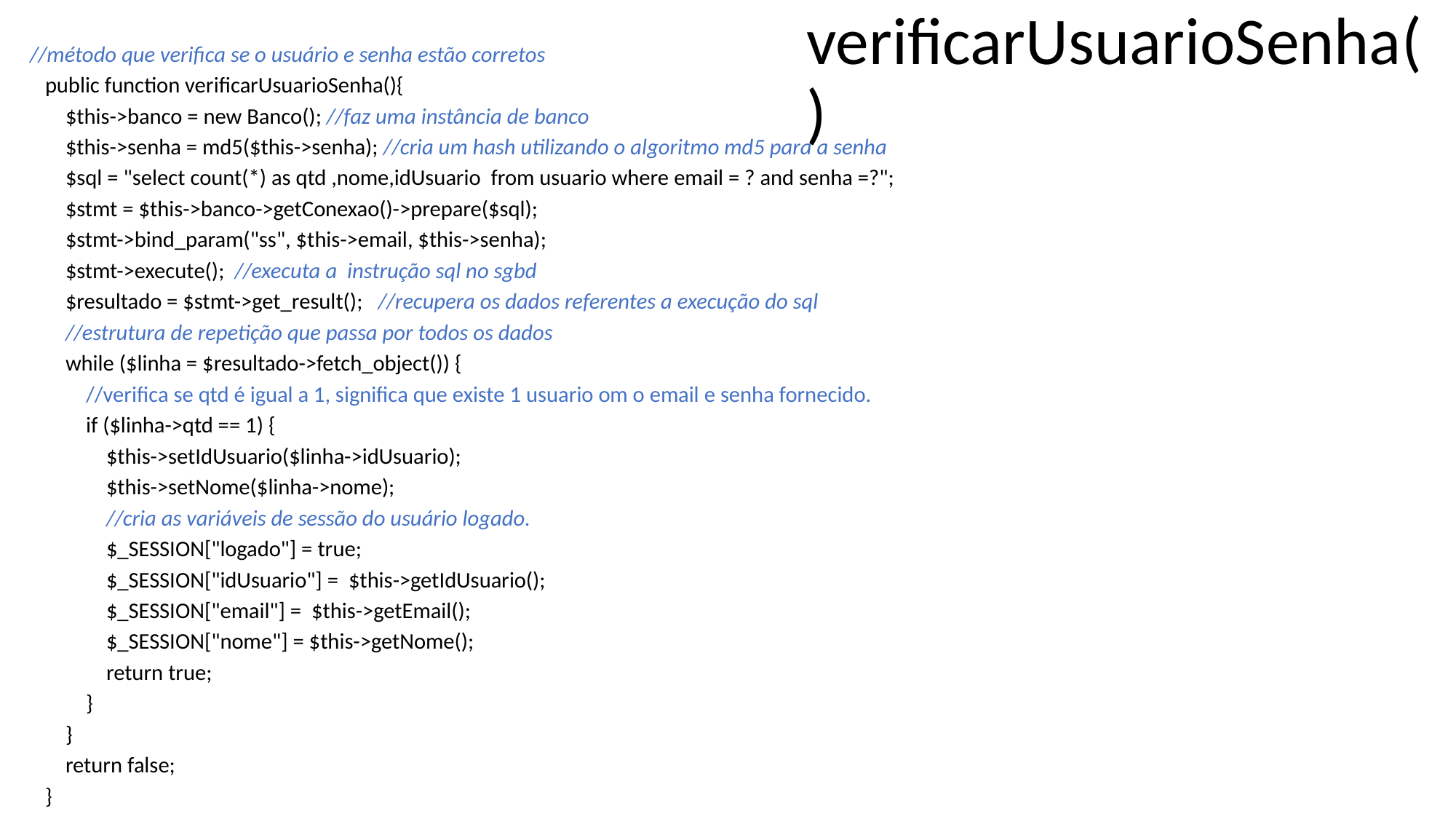

# verificarUsuarioSenha()
 //método que verifica se o usuário e senha estão corretos
    public function verificarUsuarioSenha(){
        $this->banco = new Banco(); //faz uma instância de banco
        $this->senha = md5($this->senha); //cria um hash utilizando o algoritmo md5 para a senha
        $sql = "select count(*) as qtd ,nome,idUsuario  from usuario where email = ? and senha =?";
        $stmt = $this->banco->getConexao()->prepare($sql);
        $stmt->bind_param("ss", $this->email, $this->senha);
        $stmt->execute();  //executa a  instrução sql no sgbd
        $resultado = $stmt->get_result();   //recupera os dados referentes a execução do sql
        //estrutura de repetição que passa por todos os dados
        while ($linha = $resultado->fetch_object()) {
            //verifica se qtd é igual a 1, significa que existe 1 usuario om o email e senha fornecido.
            if ($linha->qtd == 1) {
                $this->setIdUsuario($linha->idUsuario);
                $this->setNome($linha->nome);
                //cria as variáveis de sessão do usuário logado.
                $_SESSION["logado"] = true;
                $_SESSION["idUsuario"] =  $this->getIdUsuario();
                $_SESSION["email"] =  $this->getEmail();
                $_SESSION["nome"] = $this->getNome();
                return true;
            }
        }
        return false;
    }